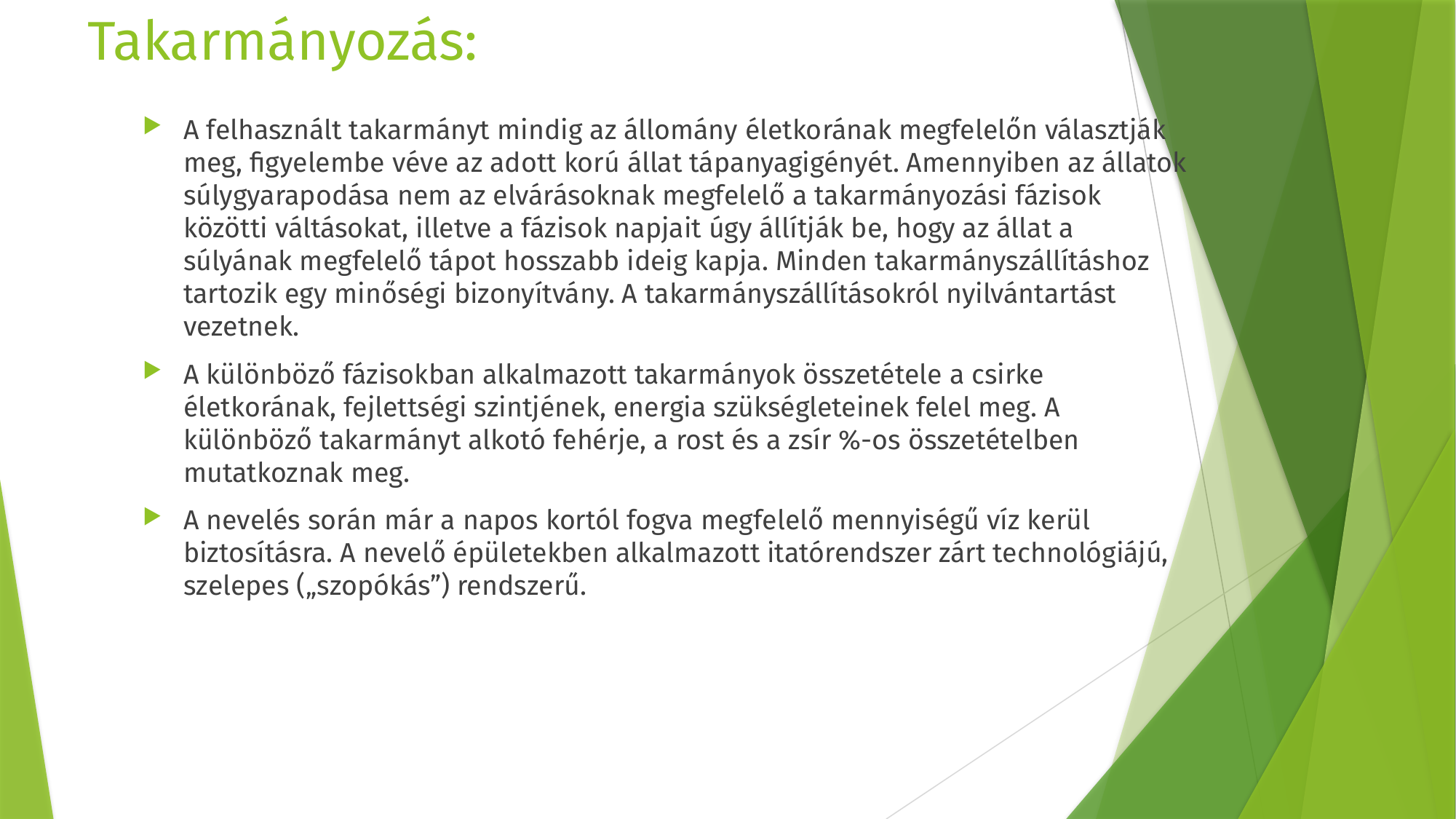

# Takarmányozás:
A felhasznált takarmányt mindig az állomány életkorának megfelelőn választják meg, figyelembe véve az adott korú állat tápanyagigényét. Amennyiben az állatok súlygyarapodása nem az elvárásoknak megfelelő a takarmányozási fázisok közötti váltásokat, illetve a fázisok napjait úgy állítják be, hogy az állat a súlyának megfelelő tápot hosszabb ideig kapja. Minden takarmányszállításhoz tartozik egy minőségi bizonyítvány. A takarmányszállításokról nyilvántartást vezetnek.
A különböző fázisokban alkalmazott takarmányok összetétele a csirke életkorának, fejlettségi szintjének, energia szükségleteinek felel meg. A különböző takarmányt alkotó fehérje, a rost és a zsír %-os összetételben mutatkoznak meg.
A nevelés során már a napos kortól fogva megfelelő mennyiségű víz kerül biztosításra. A nevelő épületekben alkalmazott itatórendszer zárt technológiájú, szelepes („szopókás”) rendszerű.